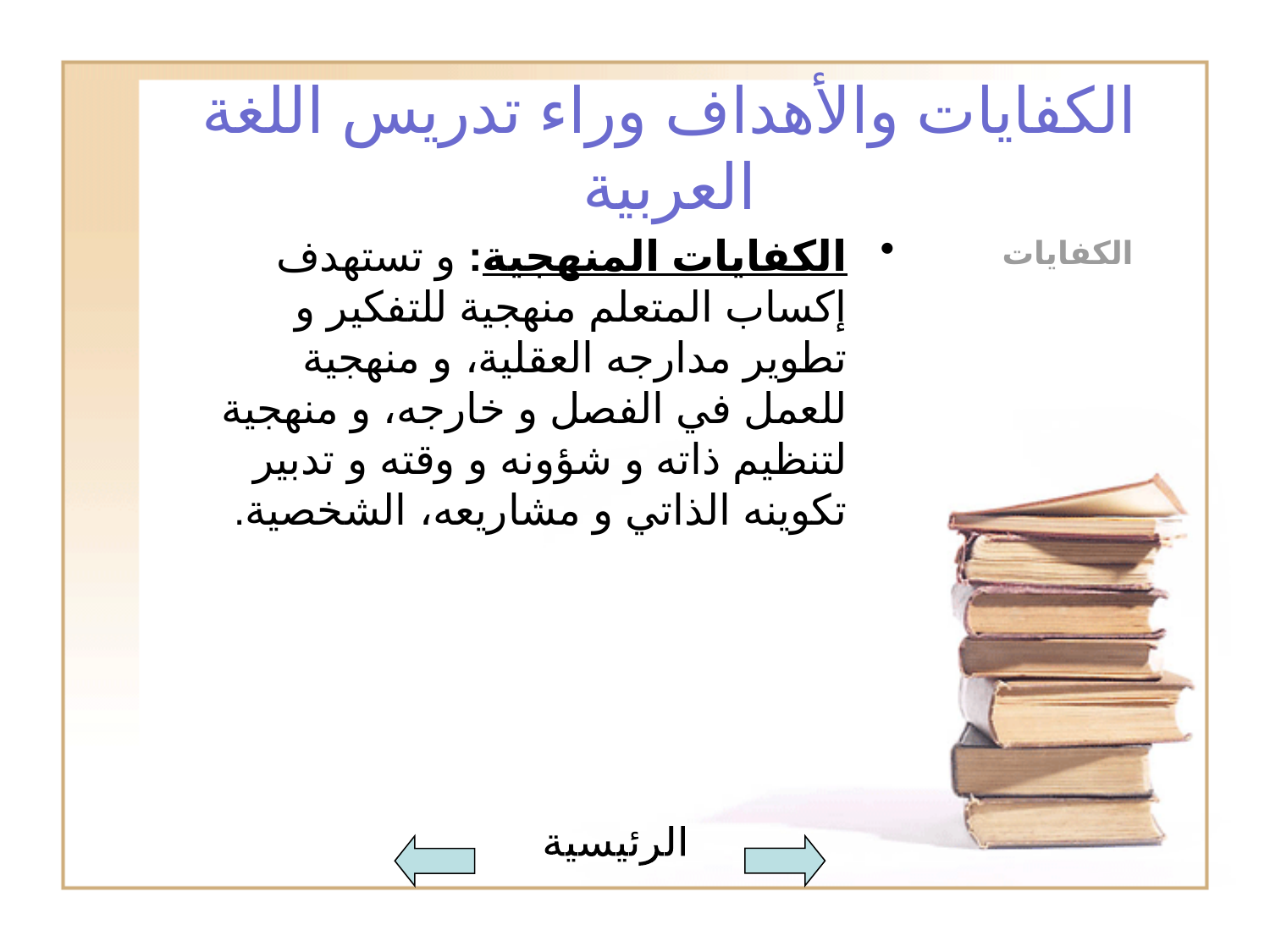

# الكفايات والأهداف وراء تدريس اللغة العربية
الكفايات المنهجية: و تستهدف إكساب المتعلم منهجية للتفكير و تطوير مدارجه العقلية، و منهجية للعمل في الفصل و خارجه، و منهجية لتنظيم ذاته و شؤونه و وقته و تدبير تكوينه الذاتي و مشاريعه، الشخصية.
الكفايات
الرئيسية